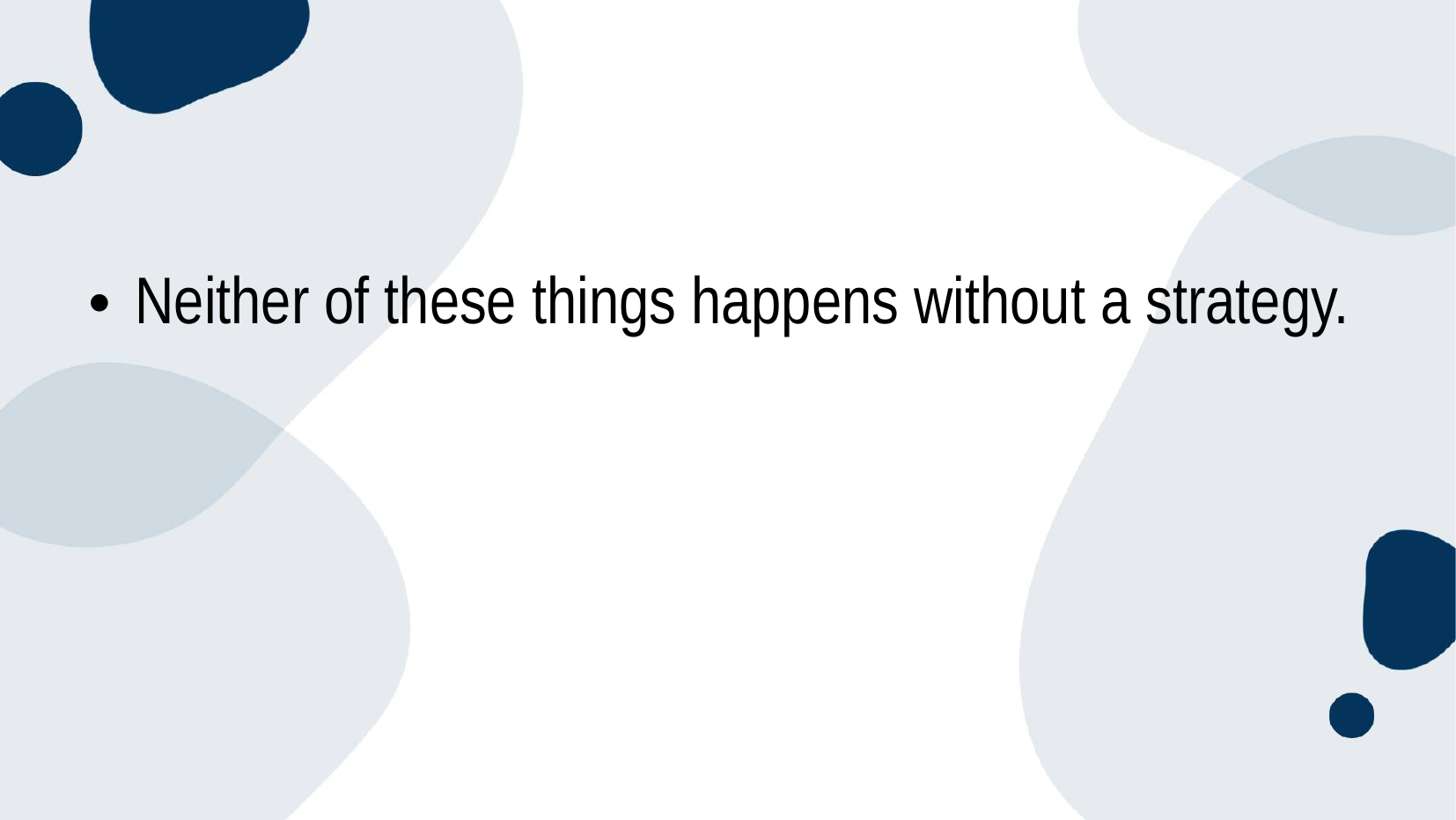

Neither of these things happens without a strategy.